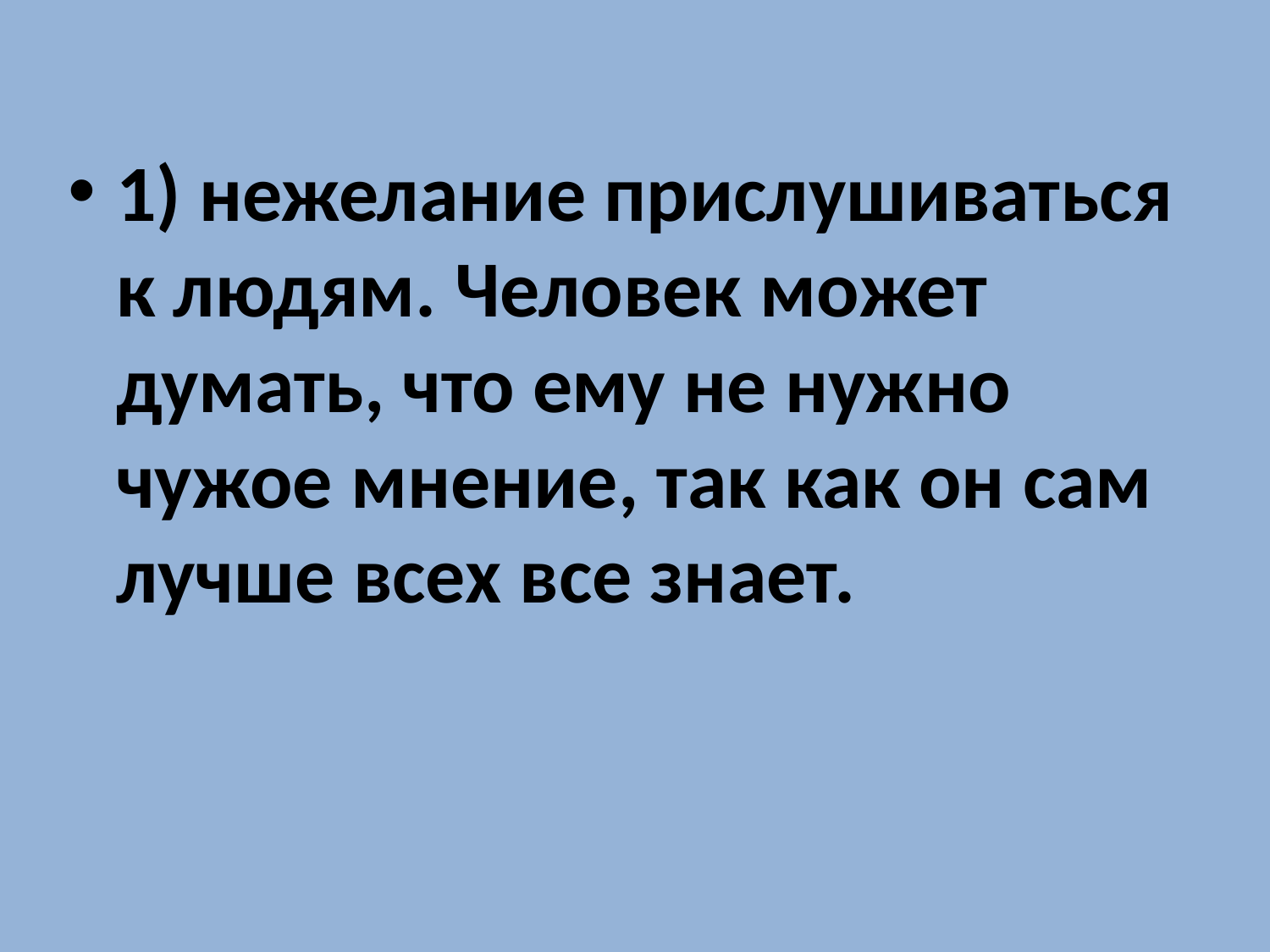

#

1) нежелание прислушиваться к людям. Человек может думать, что ему не нужно чужое мнение, так как он сам лучше всех все знает.